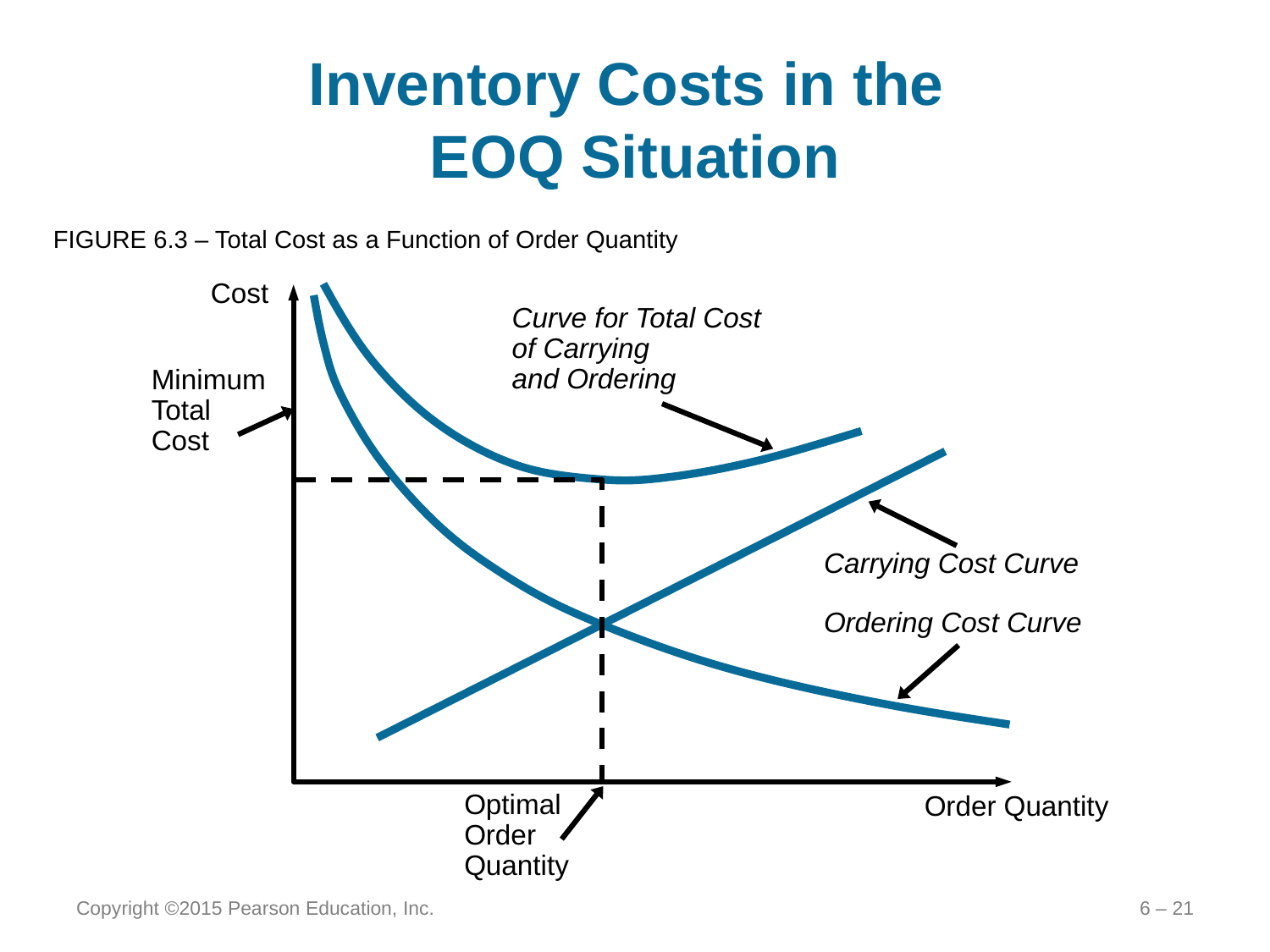

# Inventory Costs in the EOQ Situation
FIGURE 6.3 – Total Cost as a Function of Order Quantity
Cost

Order Quantity

Curve for Total Cost of Carrying
and Ordering

Minimum Total
Cost

Carrying Cost Curve
Ordering Cost Curve

Optimal Order Quantity

Copyright ©2015 Pearson Education, Inc.
6 – 21